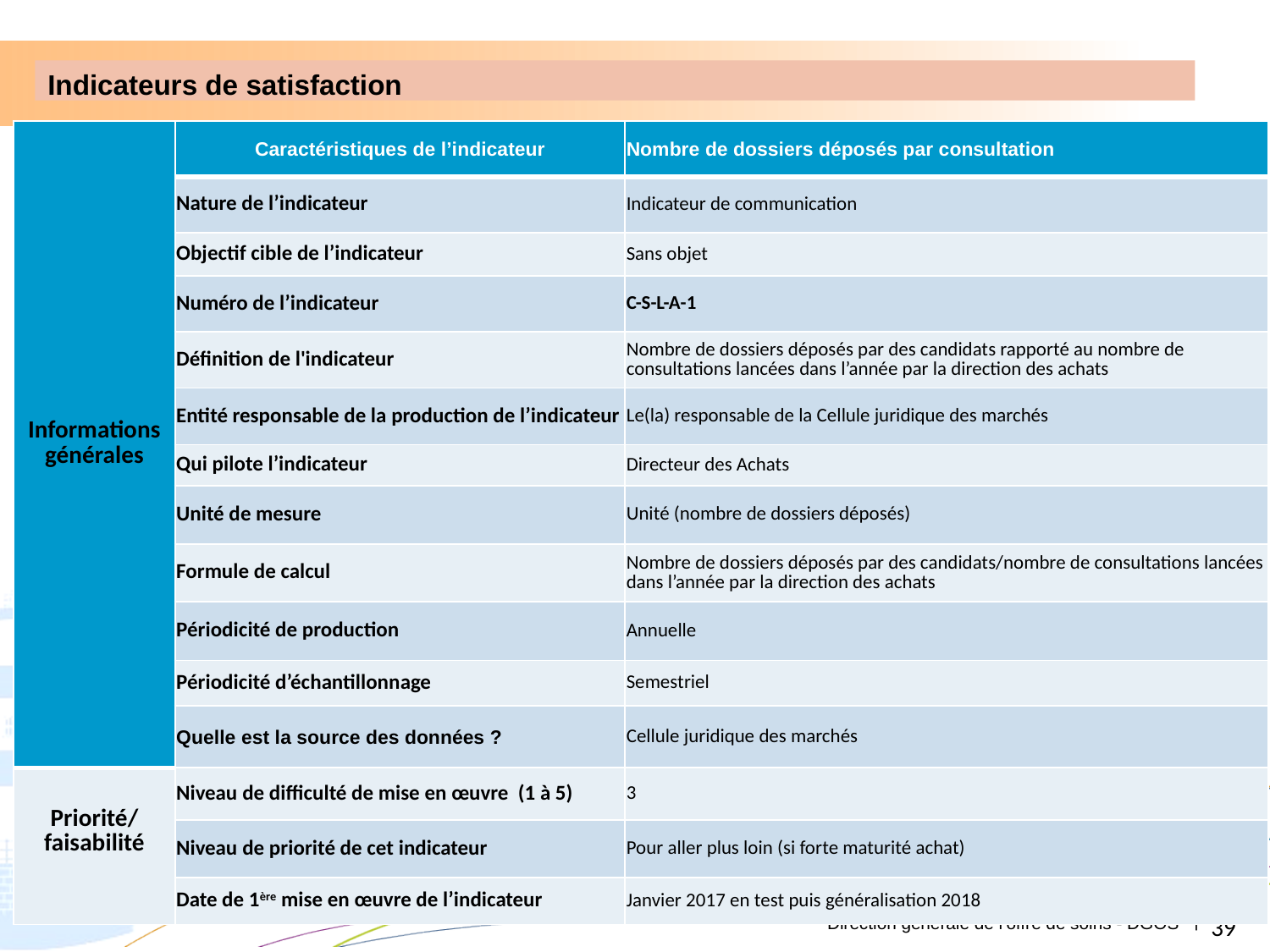

Indicateurs de satisfaction
| Informations générales | Caractéristiques de l’indicateur | Nombre de dossiers déposés par consultation |
| --- | --- | --- |
|  | Nature de l’indicateur | Indicateur de communication |
|  | Objectif cible de l’indicateur | Sans objet |
|  | Numéro de l’indicateur | C-S-L-A-1 |
|  | Définition de l'indicateur | Nombre de dossiers déposés par des candidats rapporté au nombre de consultations lancées dans l’année par la direction des achats |
|  | Entité responsable de la production de l’indicateur | Le(la) responsable de la Cellule juridique des marchés |
|  | Qui pilote l’indicateur | Directeur des Achats |
|  | Unité de mesure | Unité (nombre de dossiers déposés) |
|  | Formule de calcul | Nombre de dossiers déposés par des candidats/nombre de consultations lancées dans l’année par la direction des achats |
|  | Périodicité de production | Annuelle |
|  | Périodicité d’échantillonnage | Semestriel |
|  | Quelle est la source des données ? | Cellule juridique des marchés |
| Priorité/ faisabilité | Niveau de difficulté de mise en œuvre (1 à 5) | 3 |
|  | Niveau de priorité de cet indicateur | Pour aller plus loin (si forte maturité achat) |
|  | Date de 1ère mise en œuvre de l’indicateur | Janvier 2017 en test puis généralisation 2018 |
39